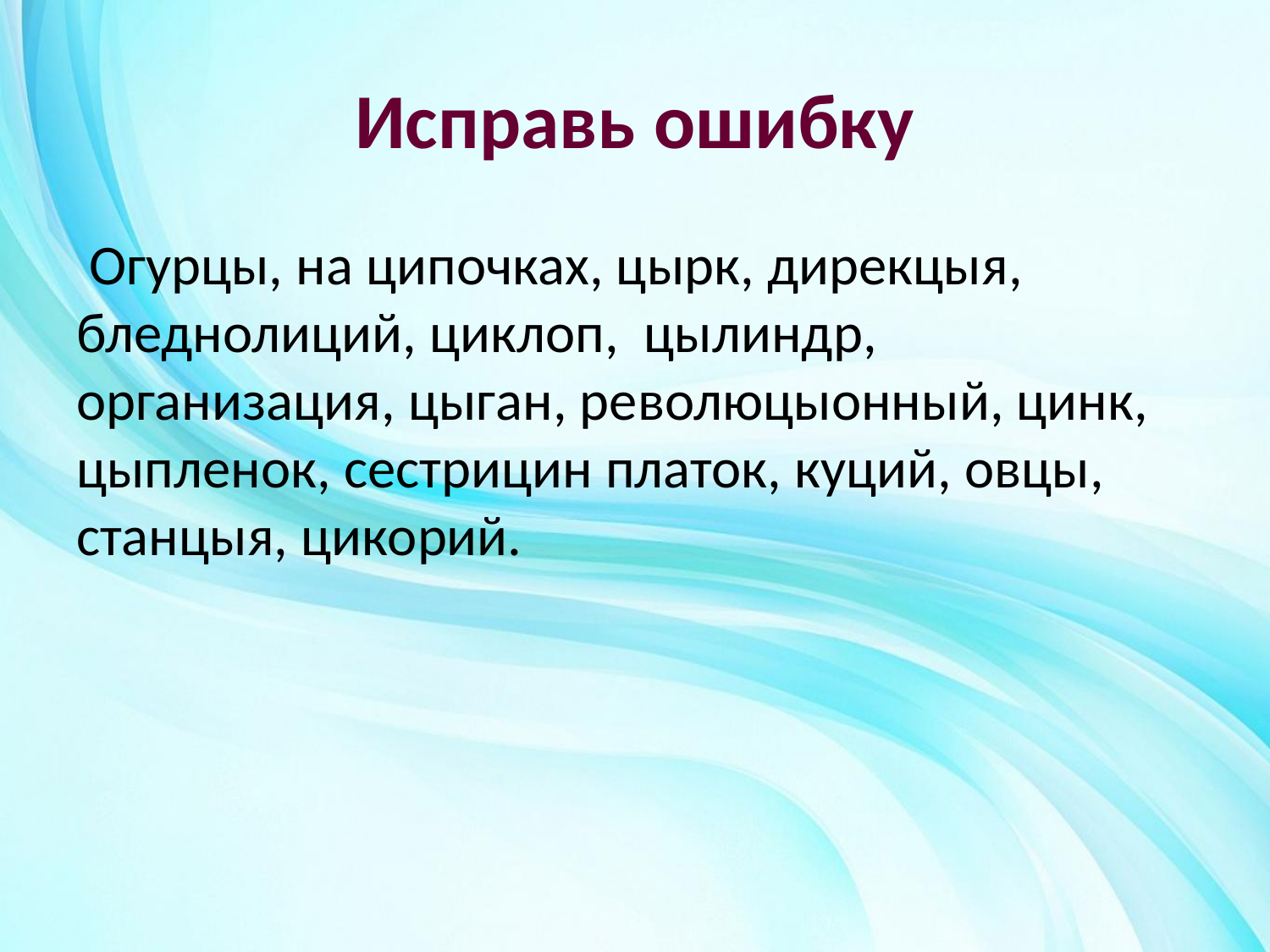

# Исправь ошибку
 Огурцы, на ципочках, цырк, дирекцыя, бледнолиций, циклоп,  цылиндр, организация, цыган, революцыонный, цинк, цыпленок, сестрицин платок, куций, овцы, станцыя, цикорий.